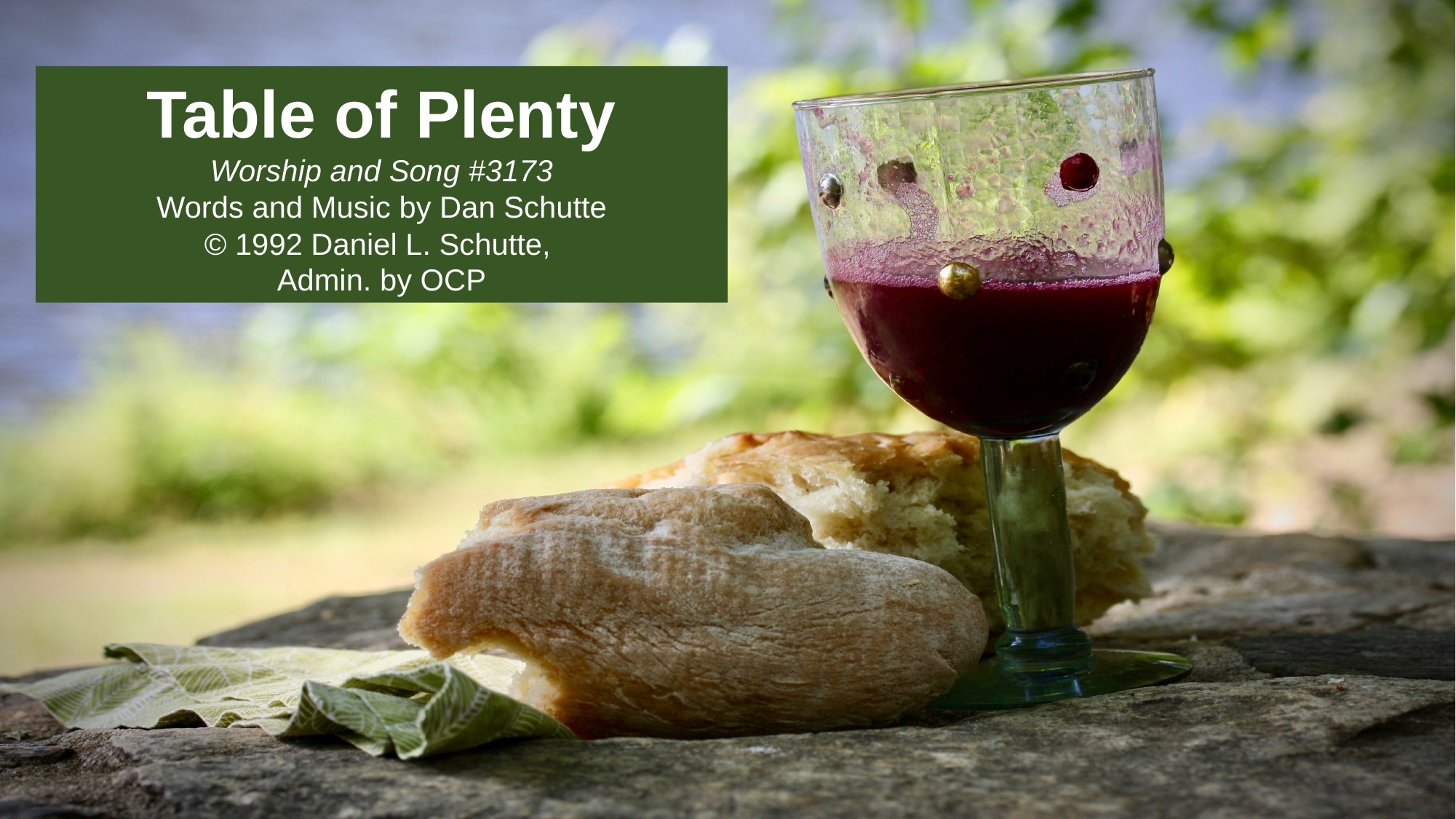

Table of Plenty
Worship and Song #3173
Words and Music by Dan Schutte
© 1992 Daniel L. Schutte,
Admin. by OCP